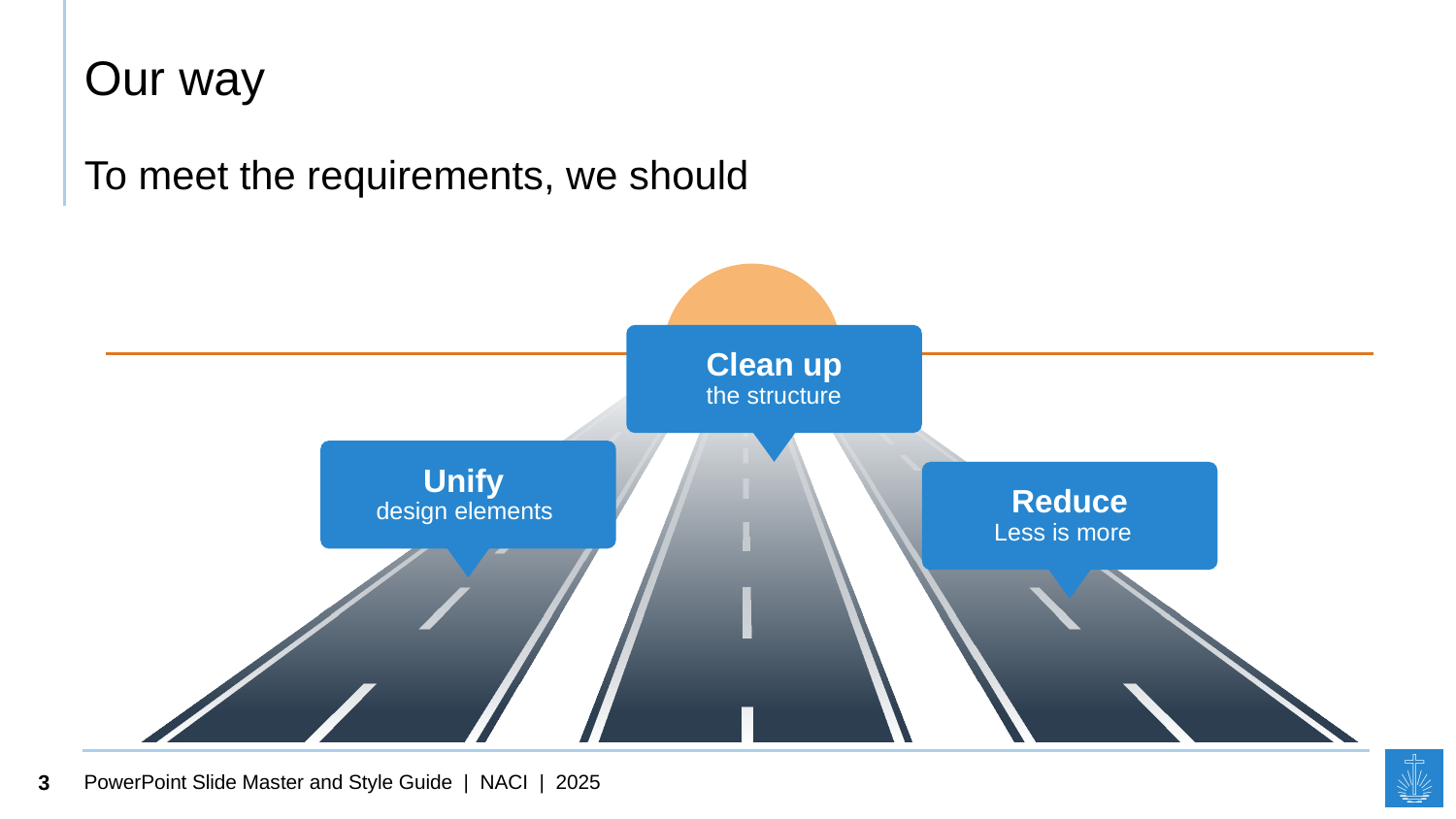

# Our way
To meet the requirements, we should

Clean up
the structure

Unify
design elements

Reduce
Less is more